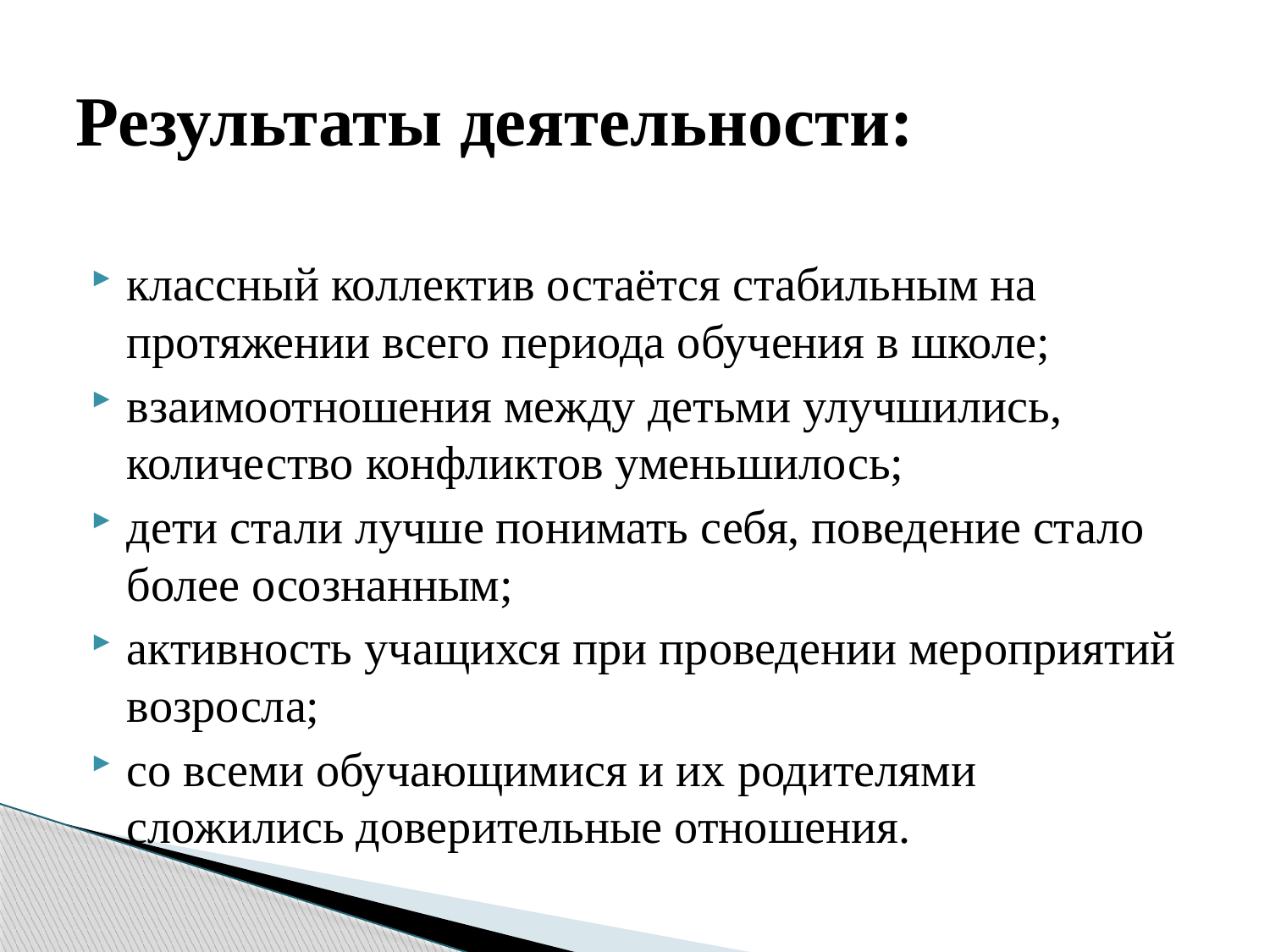

# Результаты деятельности:

классный коллектив остаётся стабильным на протяжении всего периода обучения в школе;
взаимоотношения между детьми улучшились, количество конфликтов уменьшилось;
дети стали лучше понимать себя, поведение стало более осознанным;
активность учащихся при проведении мероприятий возросла;
со всеми обучающимися и их родителями сложились доверительные отношения.